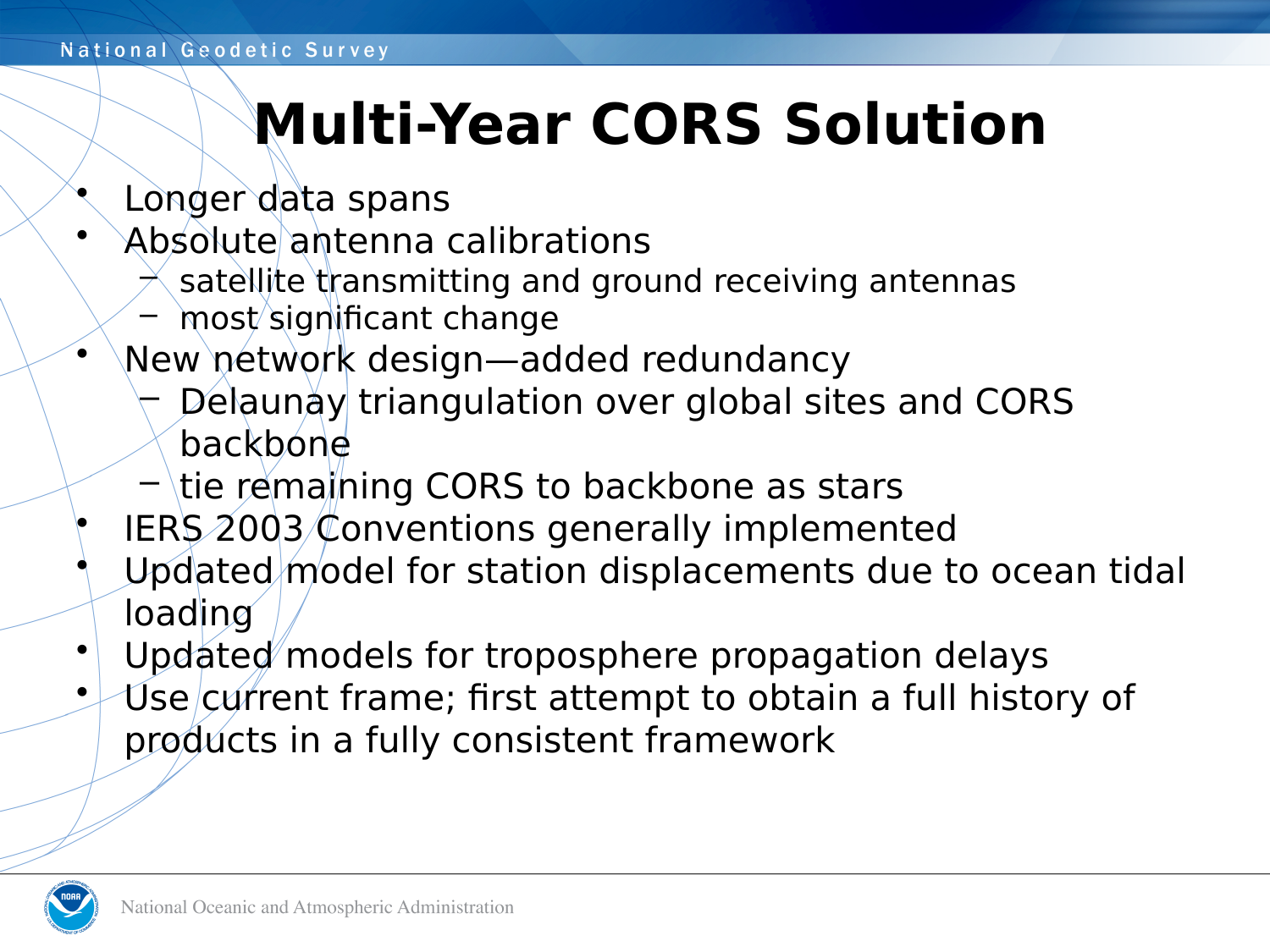

# Multi-Year CORS Solution
Longer data spans
Absolute antenna calibrations
satellite transmitting and ground receiving antennas
most significant change
New network design—added redundancy
Delaunay triangulation over global sites and CORS backbone
tie remaining CORS to backbone as stars
IERS 2003 Conventions generally implemented
Updated model for station displacements due to ocean tidal loading
Updated models for troposphere propagation delays
Use current frame; first attempt to obtain a full history of products in a fully consistent framework